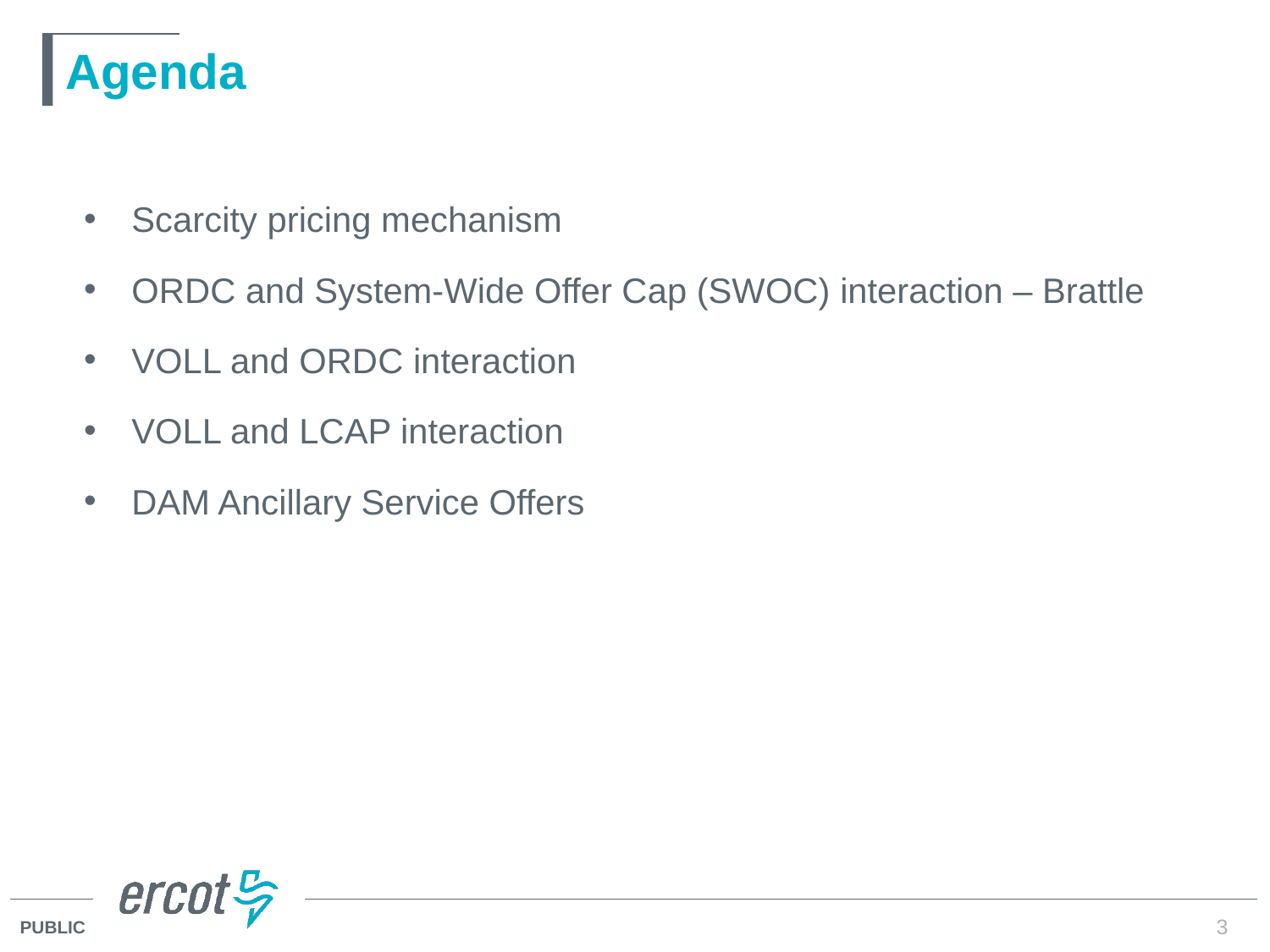

# Agenda
Scarcity pricing mechanism
ORDC and System-Wide Offer Cap (SWOC) interaction – Brattle
VOLL and ORDC interaction
VOLL and LCAP interaction
DAM Ancillary Service Offers
3